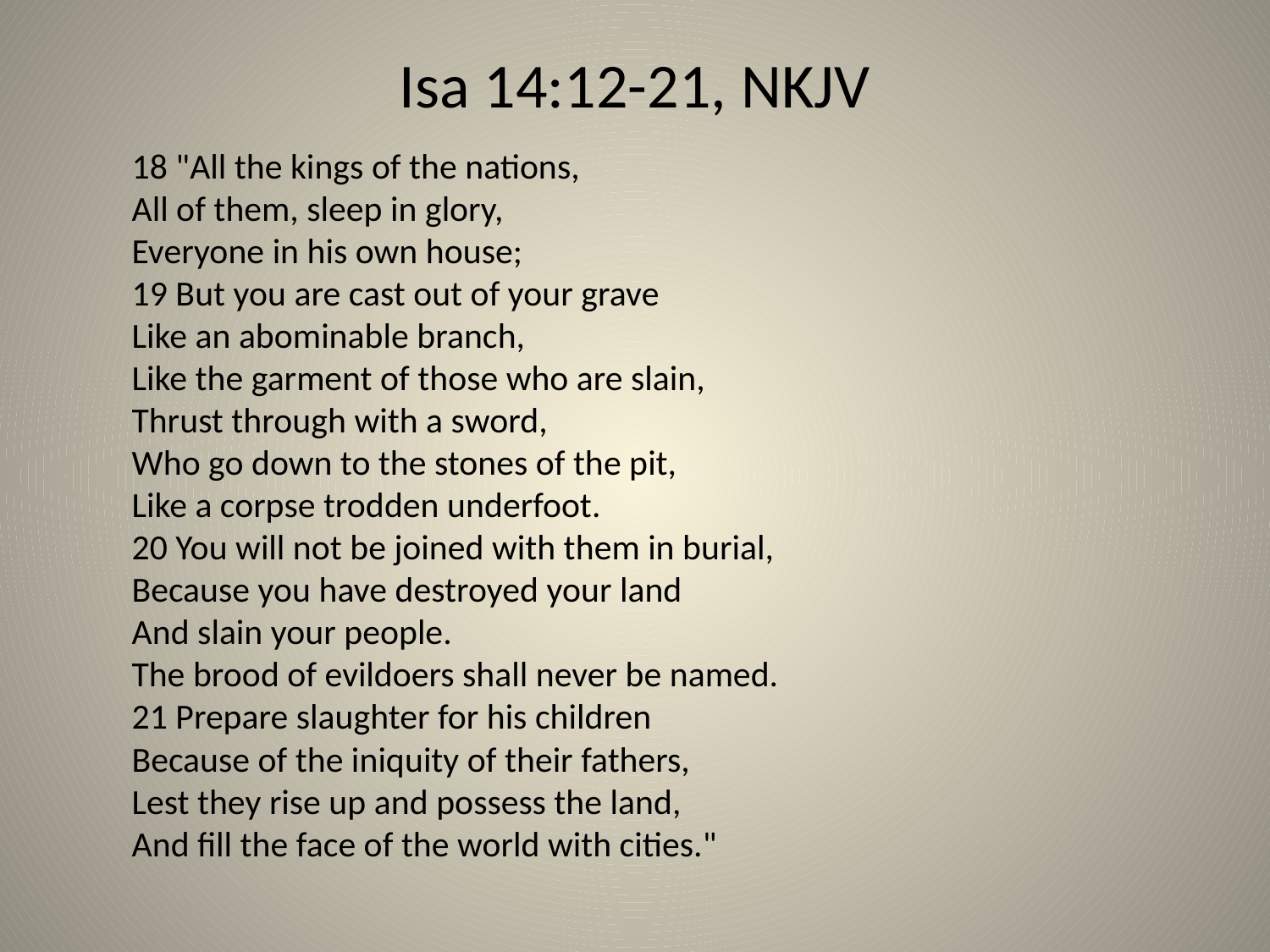

# Isa 14:12-21, NKJV
18 "All the kings of the nations,
All of them, sleep in glory,
Everyone in his own house;
19 But you are cast out of your grave
Like an abominable branch,
Like the garment of those who are slain,
Thrust through with a sword,
Who go down to the stones of the pit,
Like a corpse trodden underfoot.
20 You will not be joined with them in burial,
Because you have destroyed your land
And slain your people.
The brood of evildoers shall never be named.
21 Prepare slaughter for his children
Because of the iniquity of their fathers,
Lest they rise up and possess the land,
And fill the face of the world with cities."